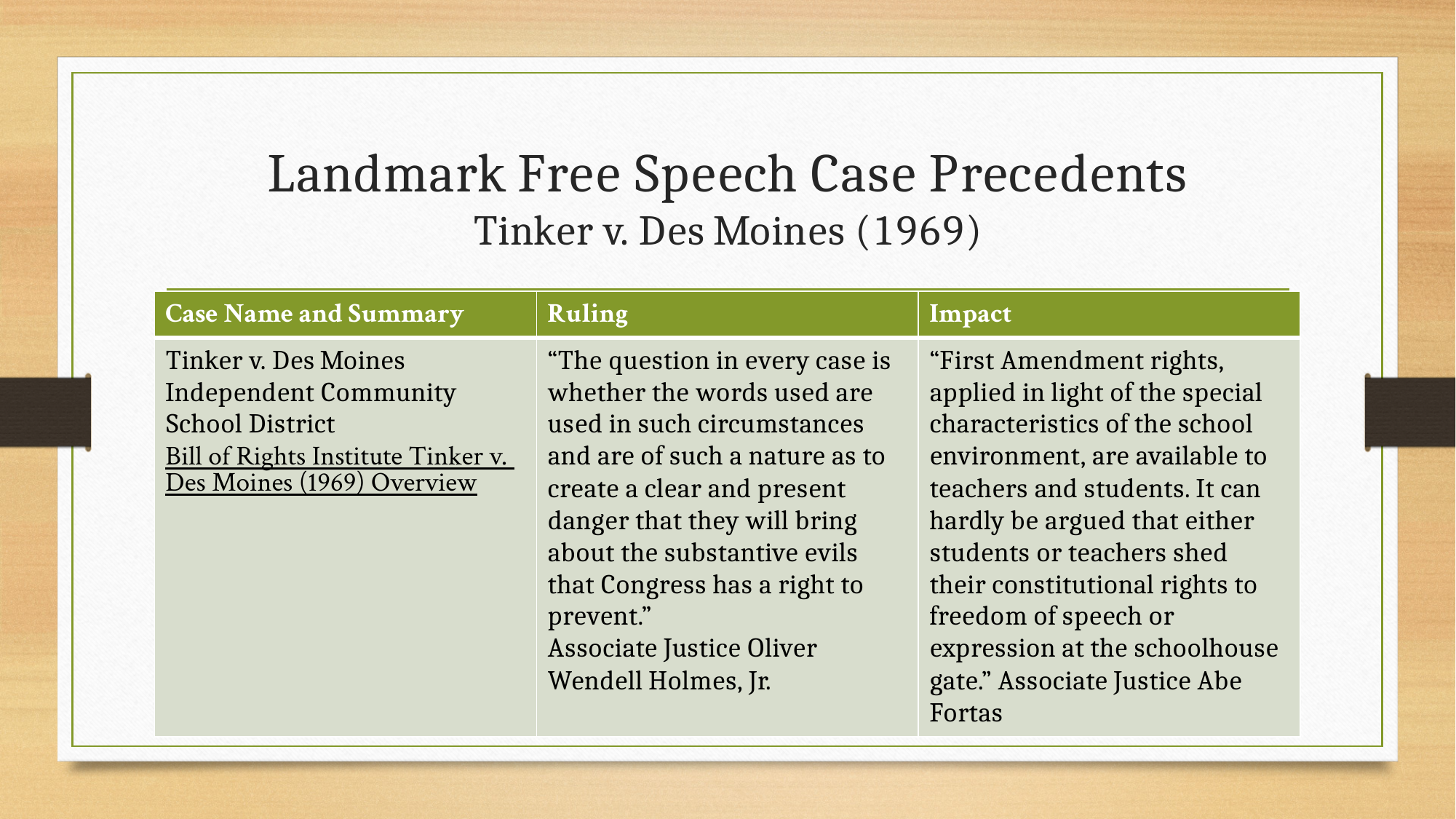

# Landmark Free Speech Case Precedents Tinker v. Des Moines (1969)
| Case Name and Summary | Ruling | Impact |
| --- | --- | --- |
| Tinker v. Des Moines Independent Community School District Bill of Rights Institute Tinker v. Des Moines (1969) Overview | “The question in every case is whether the words used are used in such circumstances and are of such a nature as to create a clear and present danger that they will bring about the substantive evils that Congress has a right to prevent.” Associate Justice Oliver Wendell Holmes, Jr. | “First Amendment rights, applied in light of the special characteristics of the school environment, are available to teachers and students. It can hardly be argued that either students or teachers shed their constitutional rights to freedom of speech or expression at the schoolhouse gate.” Associate Justice Abe Fortas |